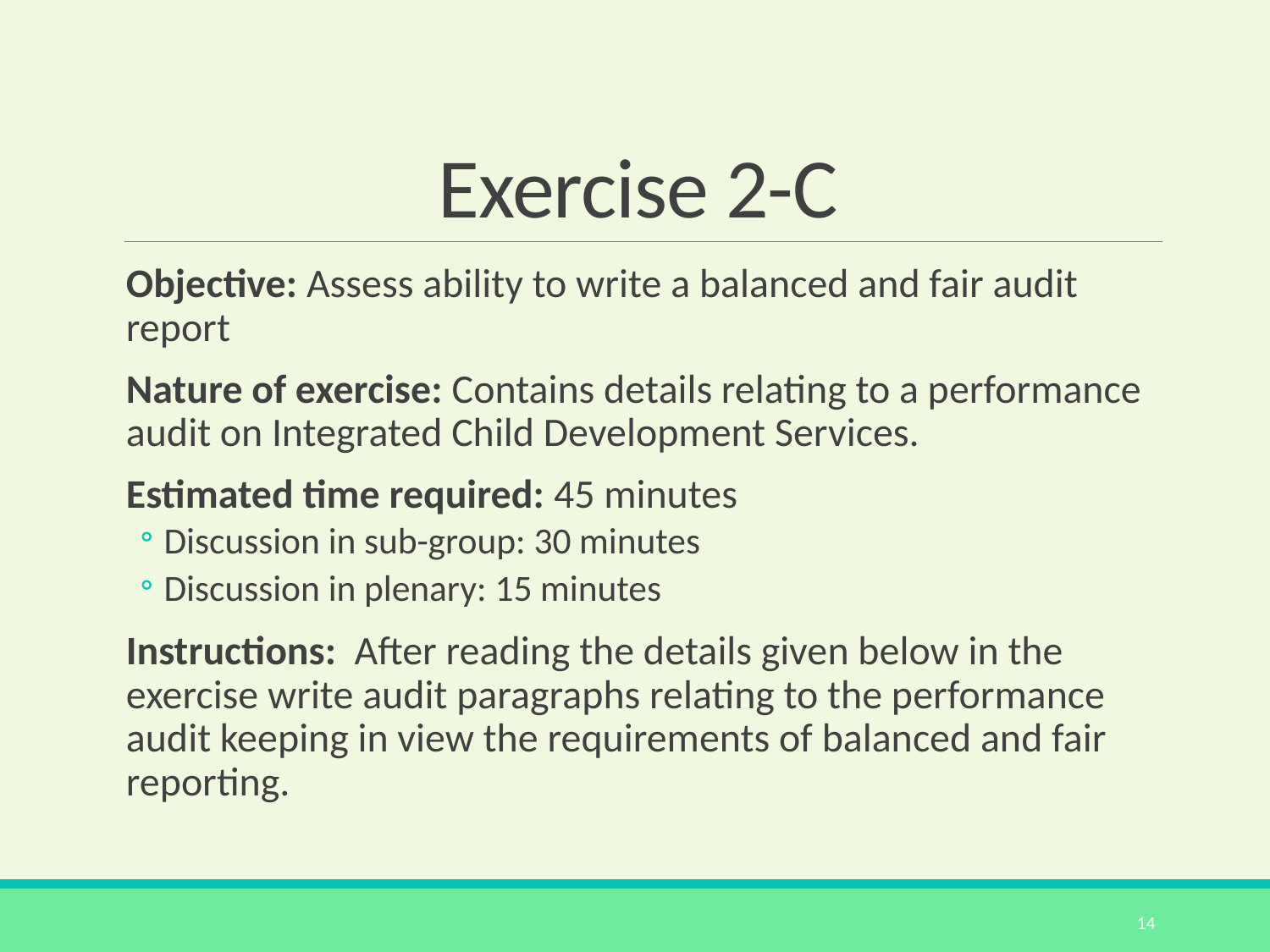

# Exercise 2-C
Objective: Assess ability to write a balanced and fair audit report
Nature of exercise: Contains details relating to a performance audit on Integrated Child Development Services.
Estimated time required: 45 minutes
Discussion in sub-group: 30 minutes
Discussion in plenary: 15 minutes
Instructions:  After reading the details given below in the exercise write audit paragraphs relating to the performance audit keeping in view the requirements of balanced and fair reporting.
14